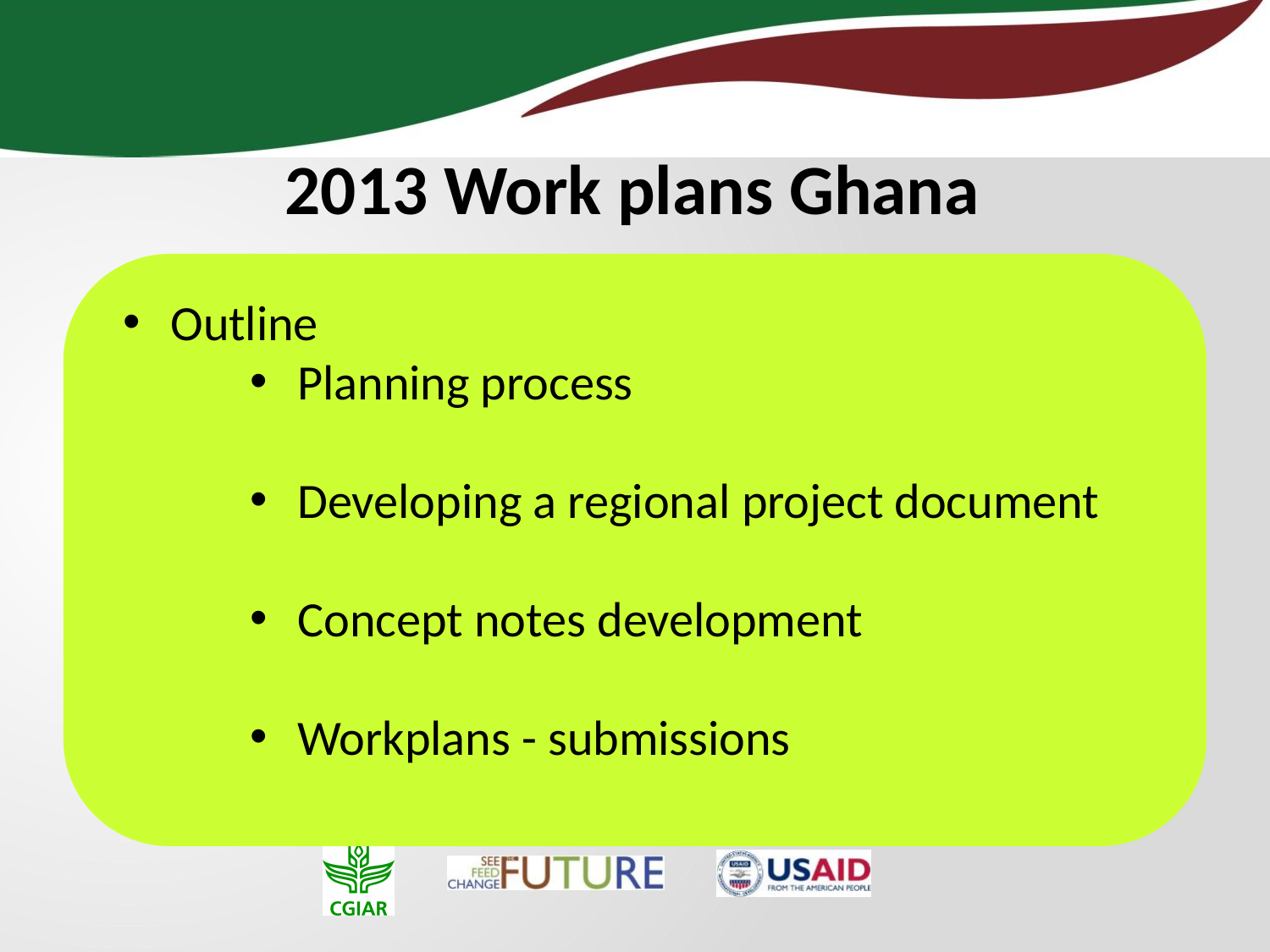

2013 Work plans Ghana
Outline
Planning process

Developing a regional project document

Concept notes development

Workplans - submissions